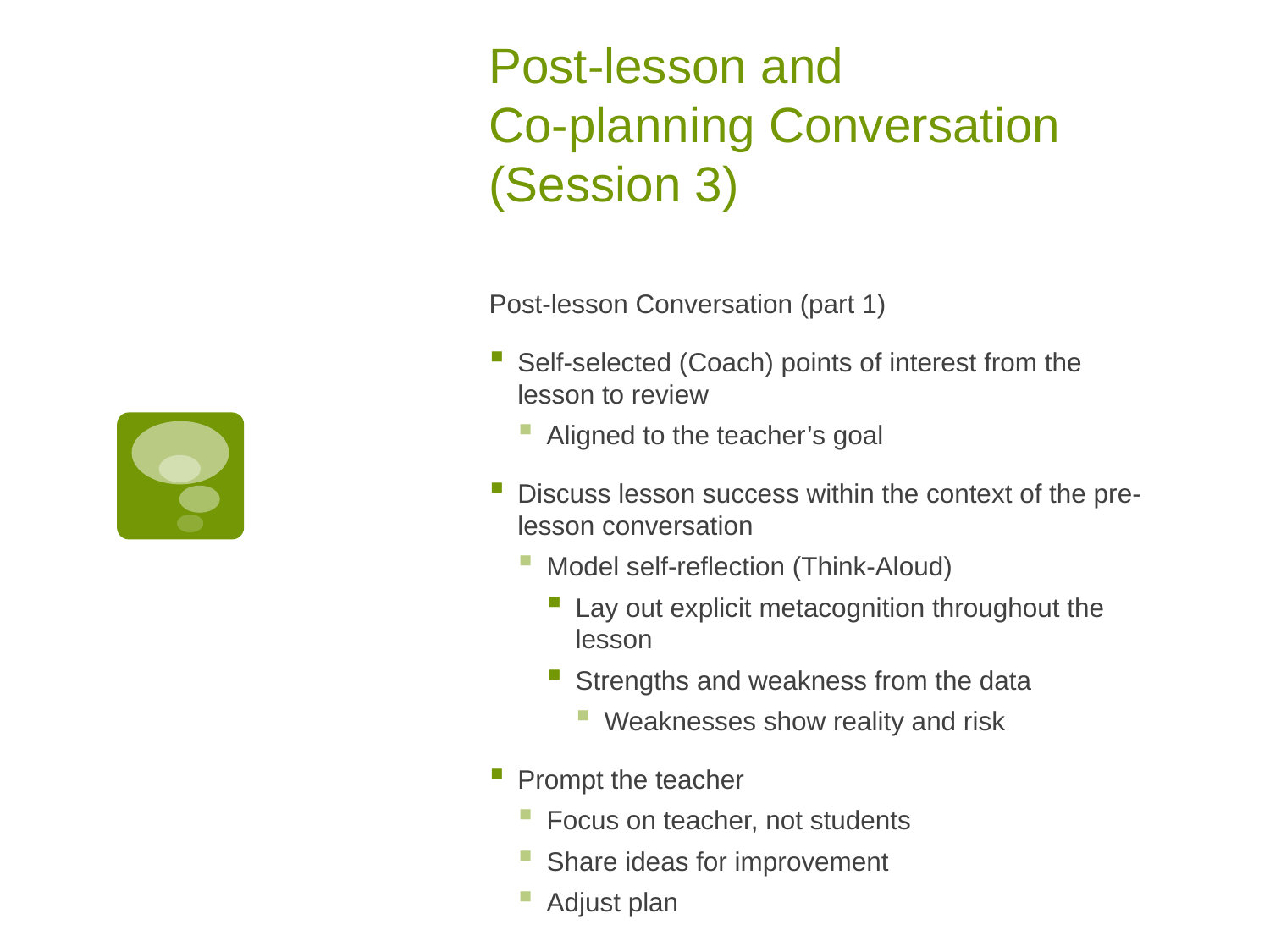

# Post-lesson and Co-planning Conversation (Session 3)
Post-lesson Conversation (part 1)
Self-selected (Coach) points of interest from the lesson to review
Aligned to the teacher’s goal
Discuss lesson success within the context of the pre-lesson conversation
Model self-reflection (Think-Aloud)
Lay out explicit metacognition throughout the lesson
Strengths and weakness from the data
Weaknesses show reality and risk
Prompt the teacher
Focus on teacher, not students
Share ideas for improvement
Adjust plan